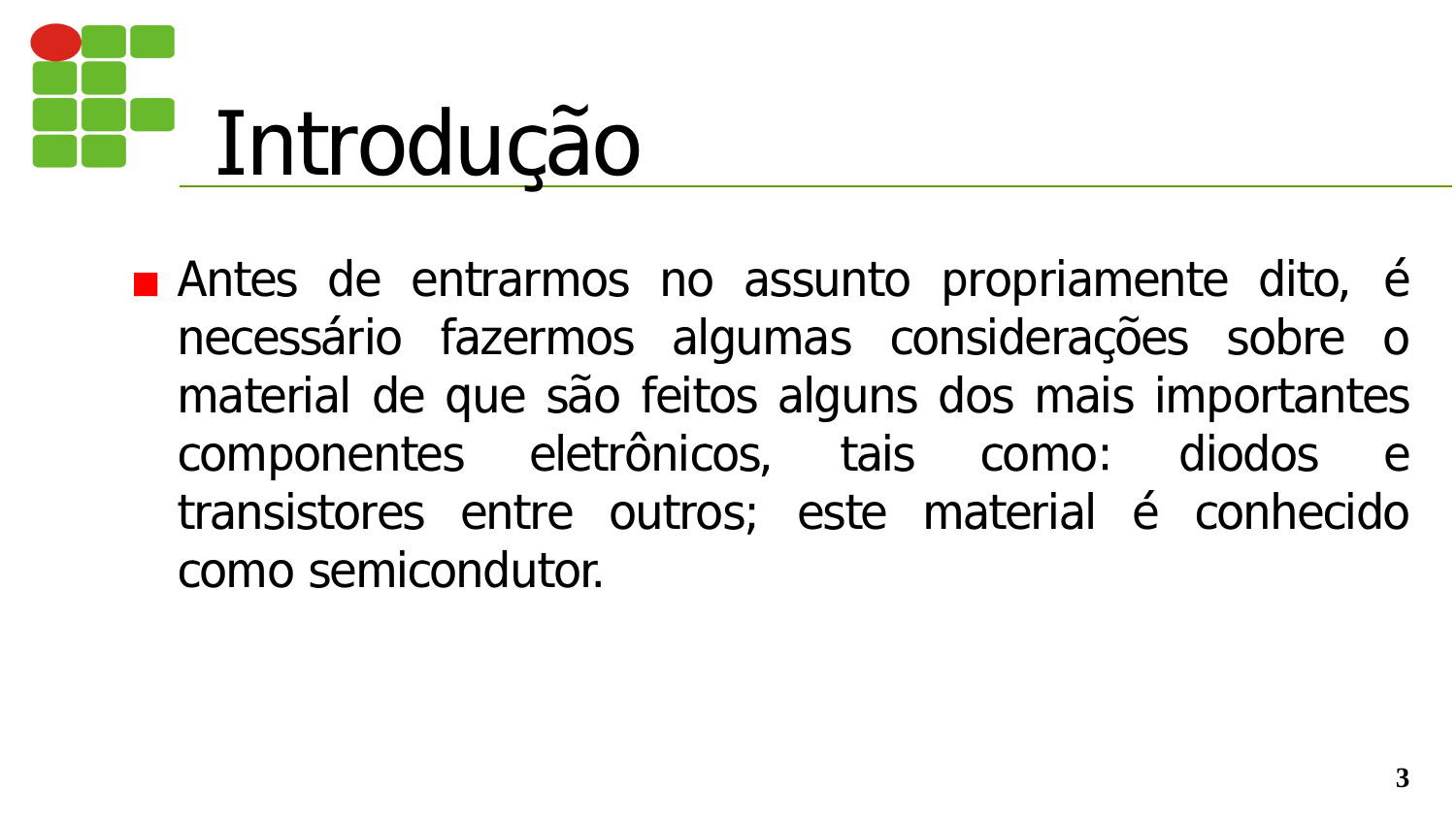

# Introdução
Antes de entrarmos no assunto propriamente dito, é necessário fazermos algumas considerações sobre o material de que são feitos alguns dos mais importantes componentes eletrônicos, tais como: diodos e transistores entre outros; este material é conhecido como semicondutor.
3